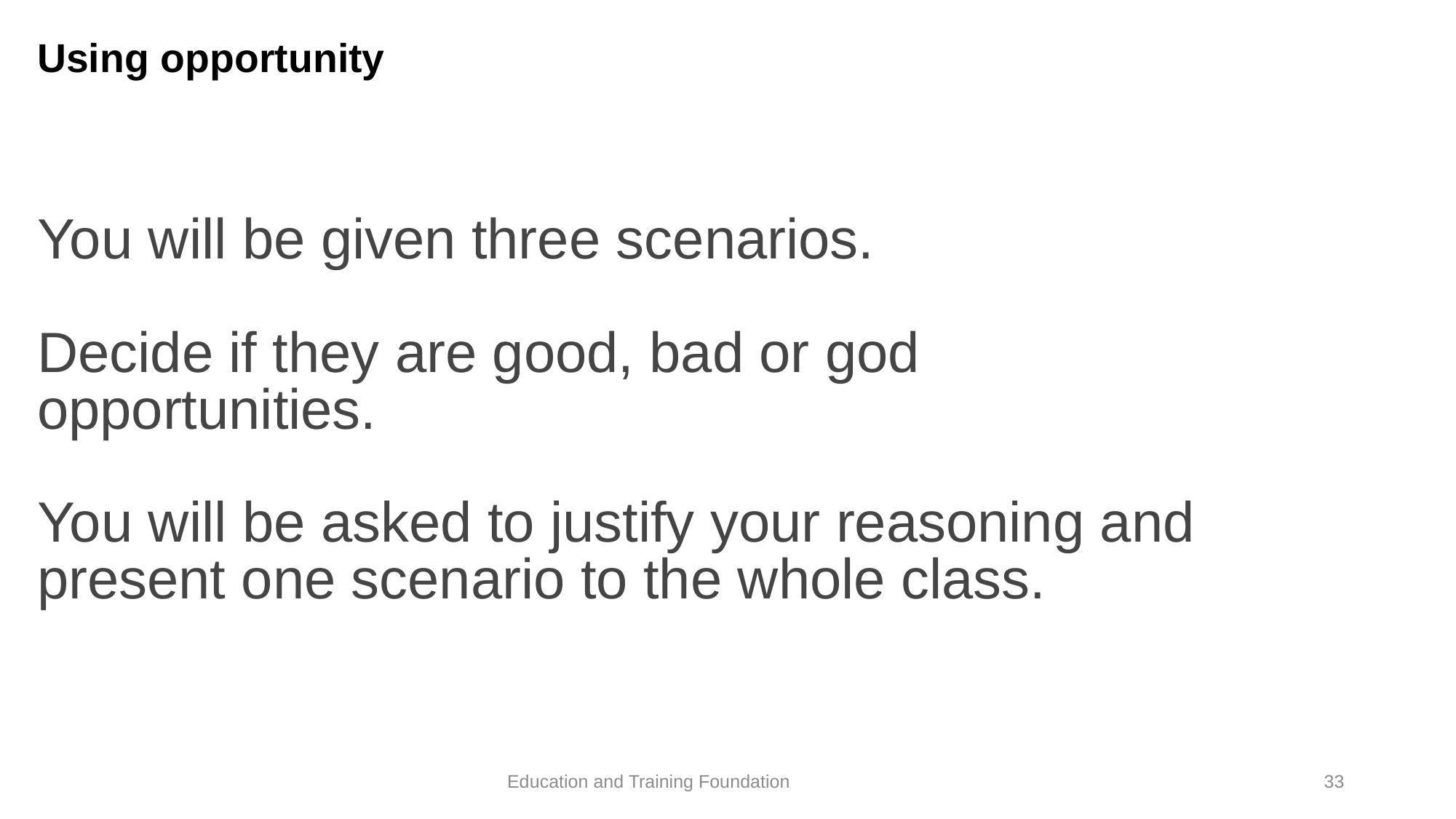

# Using opportunity

You will be given three scenarios.
Decide if they are good, bad or god opportunities.

You will be asked to justify your reasoning and present one scenario to the whole class.
33
Education and Training Foundation